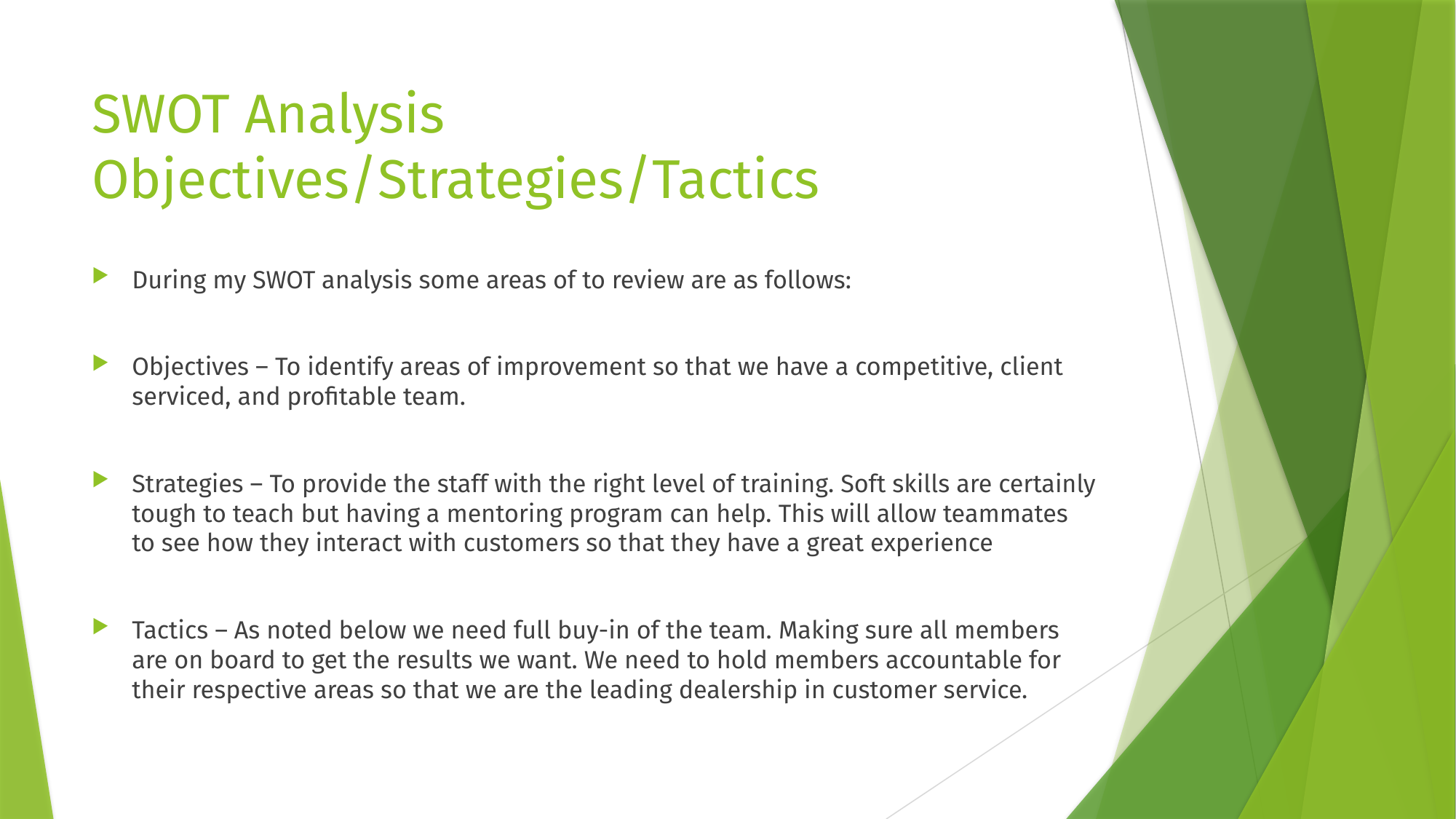

# SWOT Analysis Objectives/Strategies/Tactics
During my SWOT analysis some areas of to review are as follows:

Objectives – To identify areas of improvement so that we have a competitive, client serviced, and profitable team.

Strategies – To provide the staff with the right level of training. Soft skills are certainly tough to teach but having a mentoring program can help. This will allow teammates to see how they interact with customers so that they have a great experience

Tactics – As noted below we need full buy-in of the team. Making sure all members are on board to get the results we want. We need to hold members accountable for their respective areas so that we are the leading dealership in customer service.